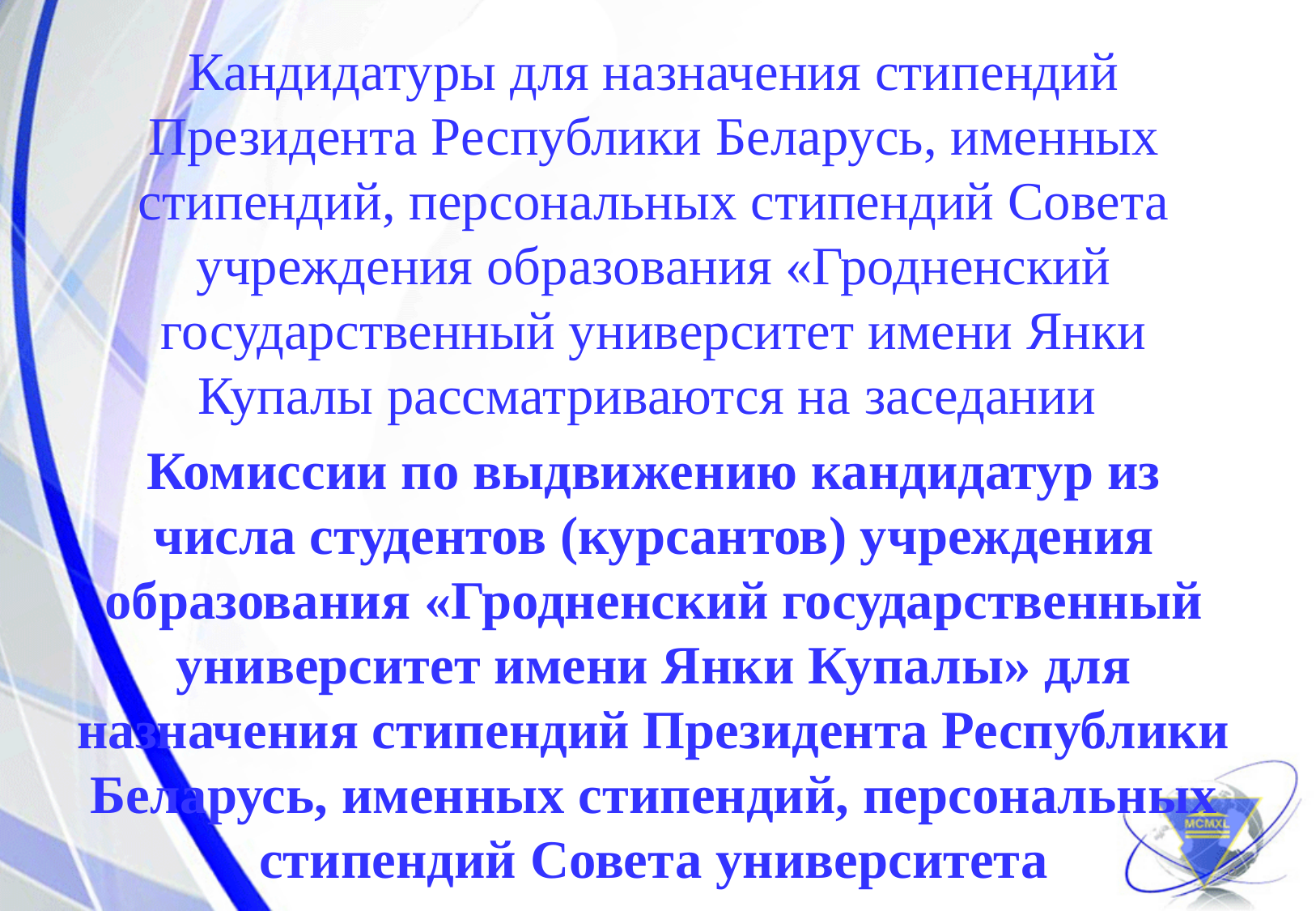

Кандидатуры для назначения стипендий Президента Республики Беларусь, именных стипендий, персональных стипендий Совета учреждения образования «Гродненский государственный университет имени Янки Купалы рассматриваются на заседании
Комиссии по выдвижению кандидатур из числа студентов (курсантов) учреждения образования «Гродненский государственный университет имени Янки Купалы» для назначения стипендий Президента Республики Беларусь, именных стипендий, персональных стипендий Совета университета
6